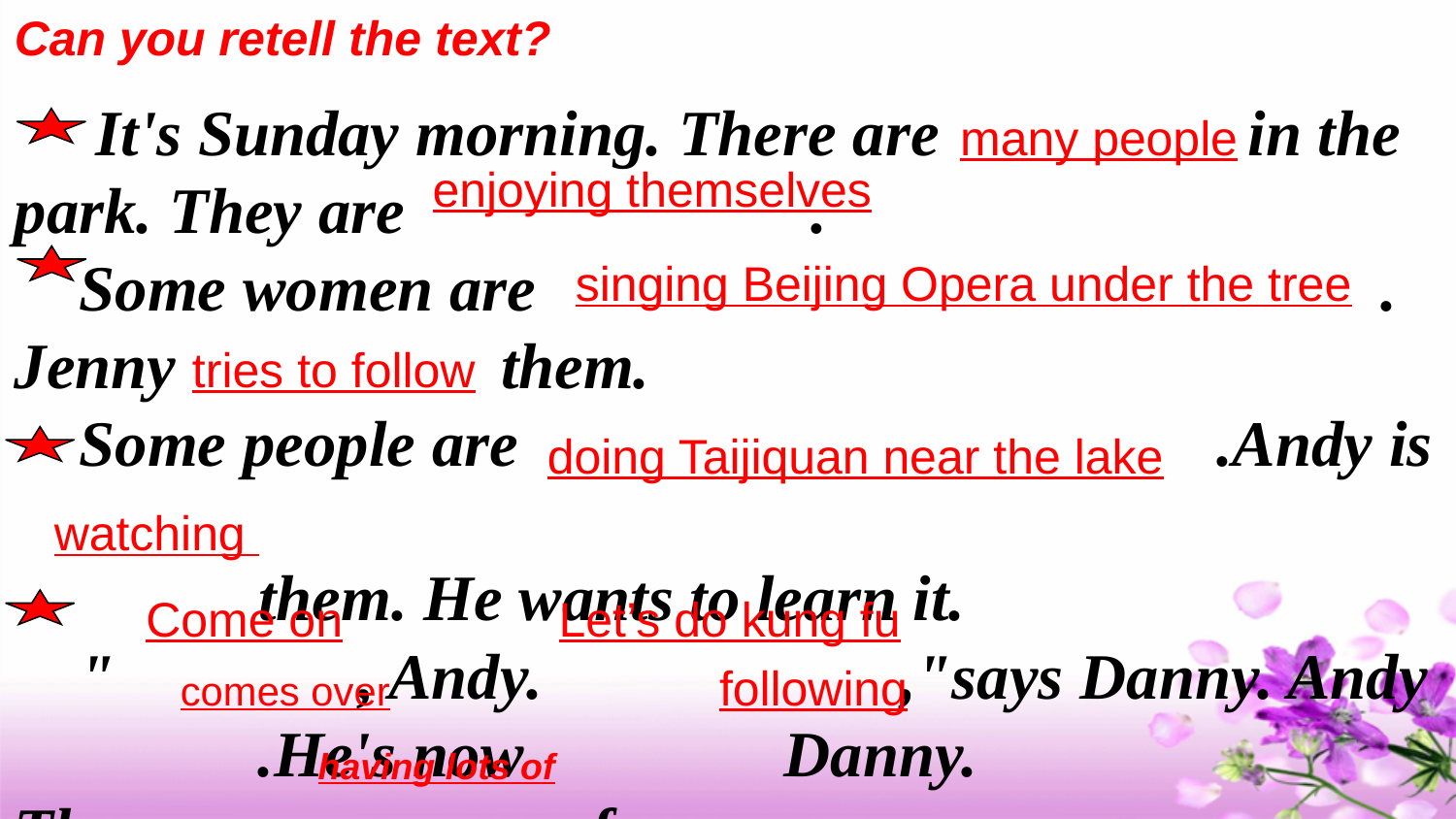

Can you retell the text?
     It's Sunday morning. There are                   in the park. They are                         .
    Some women are                                                    .
Jenny                    them.
    Some people are                                           .Andy is
               them. He wants to learn it.
    "               , Andy.                      ,"says Danny. Andy                .He's now                Danny.
They are                     fun.                     .

many people

enjoying themselves
 singing Beijing Opera under the tree

tries to follow
doing Taijiquan near the lake

watching
Come on
Let’s do kung fu

following
comes over
having lots of